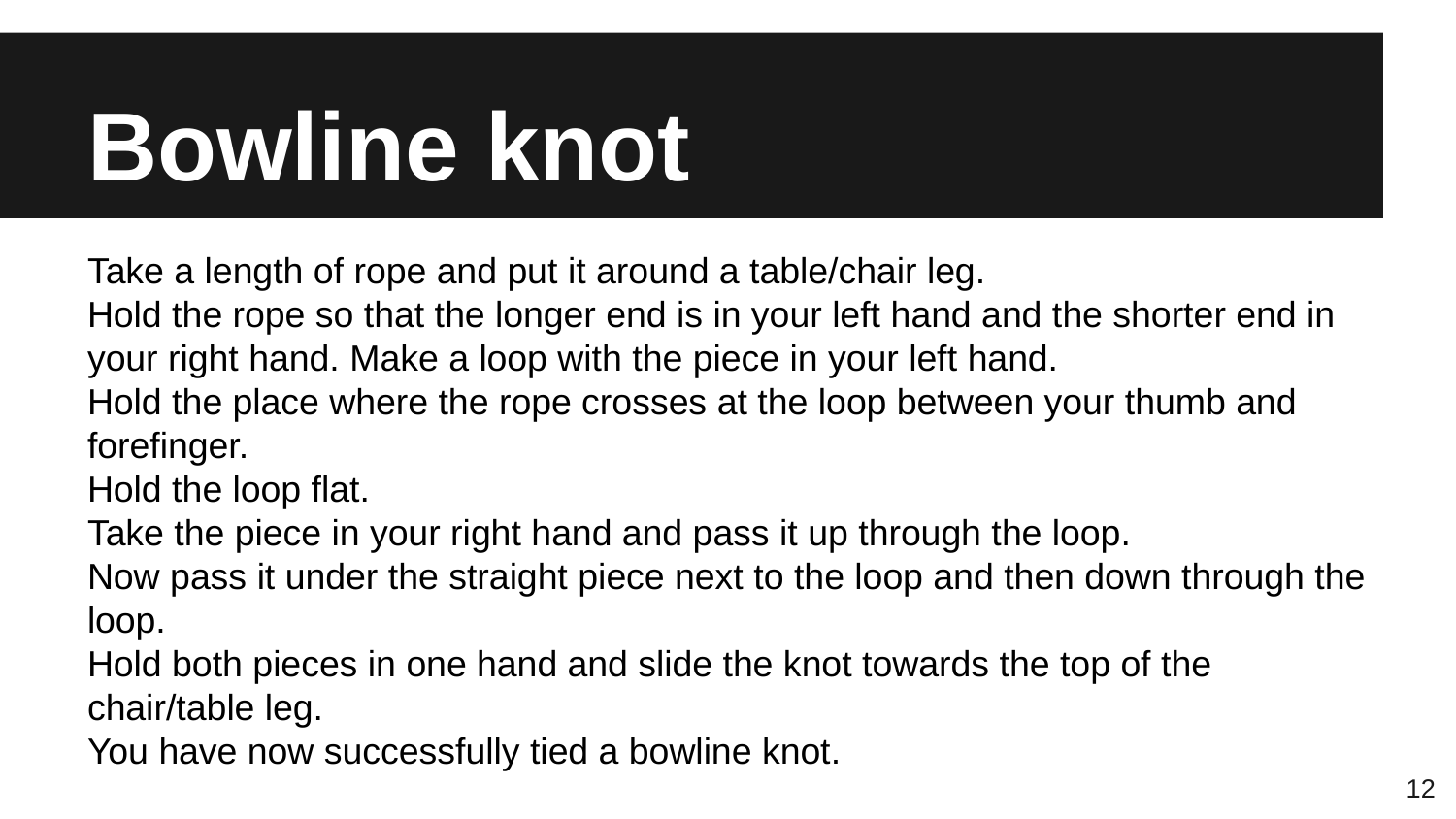

# Bowline knot
Take a length of rope and put it around a table/chair leg.
Hold the rope so that the longer end is in your left hand and the shorter end in your right hand. Make a loop with the piece in your left hand.
Hold the place where the rope crosses at the loop between your thumb and forefinger.
Hold the loop flat.
Take the piece in your right hand and pass it up through the loop.
Now pass it under the straight piece next to the loop and then down through the loop.
Hold both pieces in one hand and slide the knot towards the top of the chair/table leg.
You have now successfully tied a bowline knot.

12